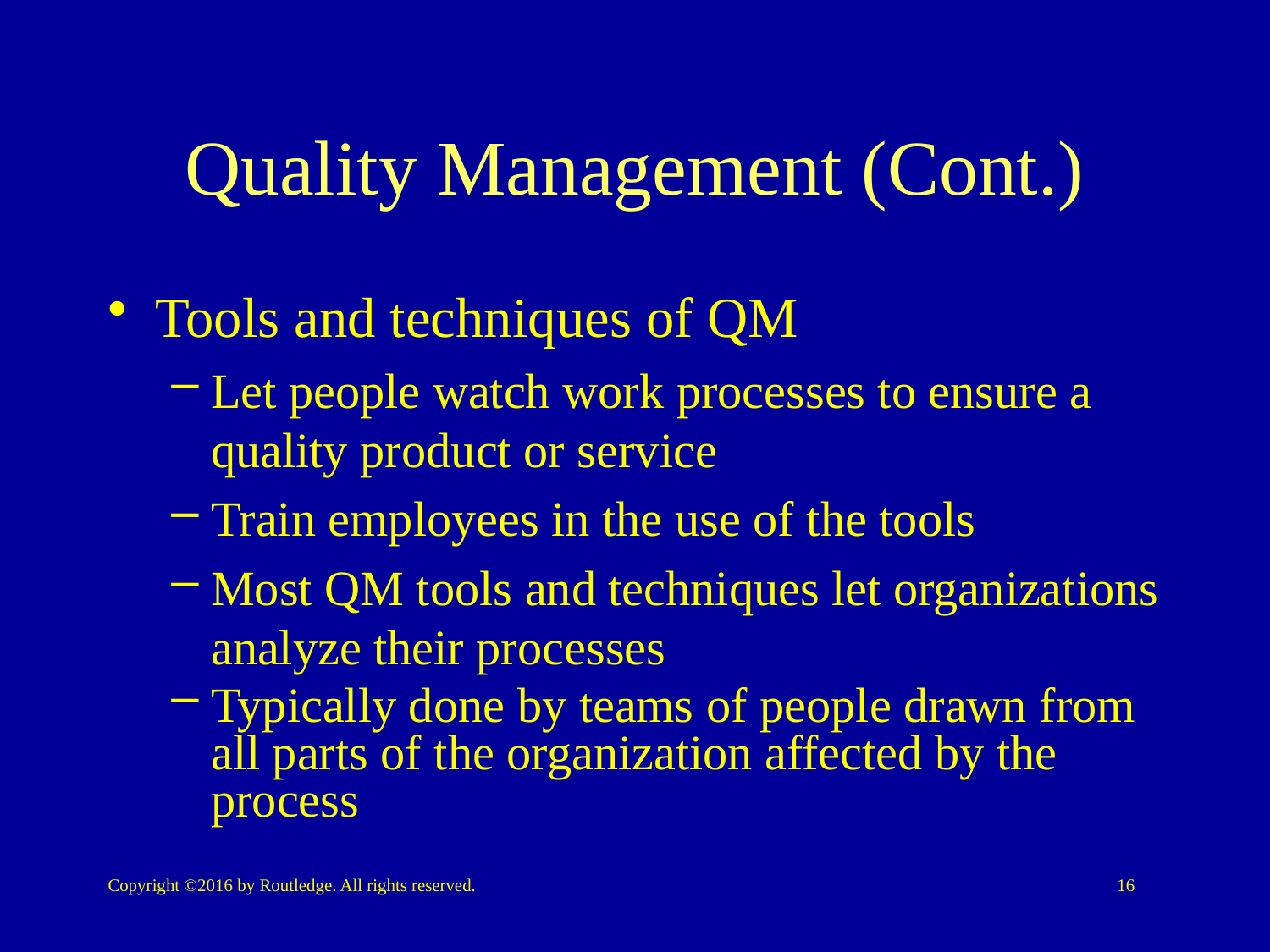

# Quality Management (Cont.)
Tools and techniques of QM
Let people watch work processes to ensure a quality product or service
Train employees in the use of the tools
Most QM tools and techniques let organizations analyze their processes
Typically done by teams of people drawn from all parts of the organization affected by the process
Copyright ©2016 by Routledge. All rights reserved.

16